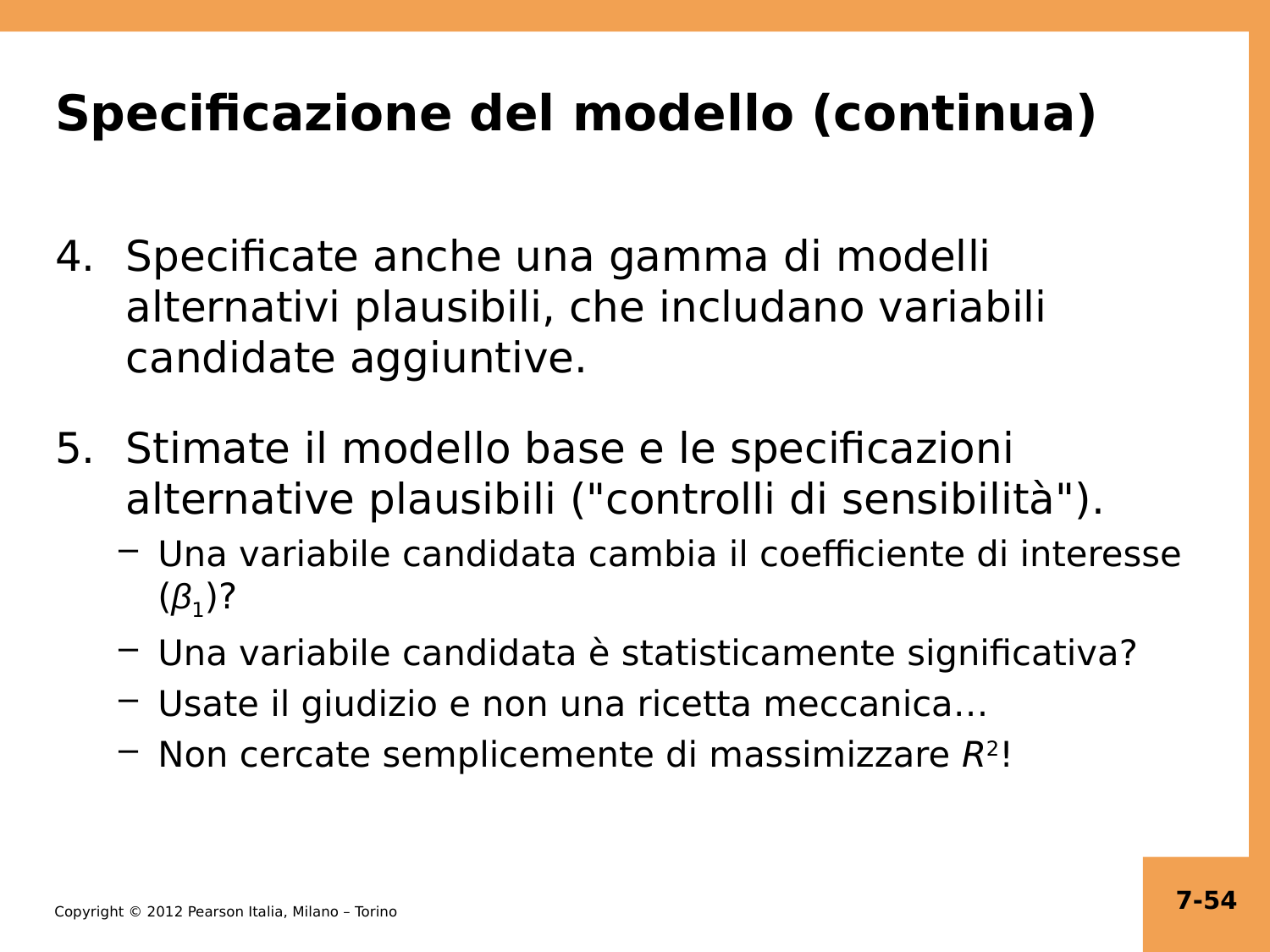

# Specificazione del modello (continua)
Specificate anche una gamma di modelli alternativi plausibili, che includano variabili candidate aggiuntive.

Stimate il modello base e le specificazioni alternative plausibili ("controlli di sensibilità").
Una variabile candidata cambia il coefficiente di interesse (β1)?
Una variabile candidata è statisticamente significativa?
Usate il giudizio e non una ricetta meccanica…
Non cercate semplicemente di massimizzare R2!

7-54